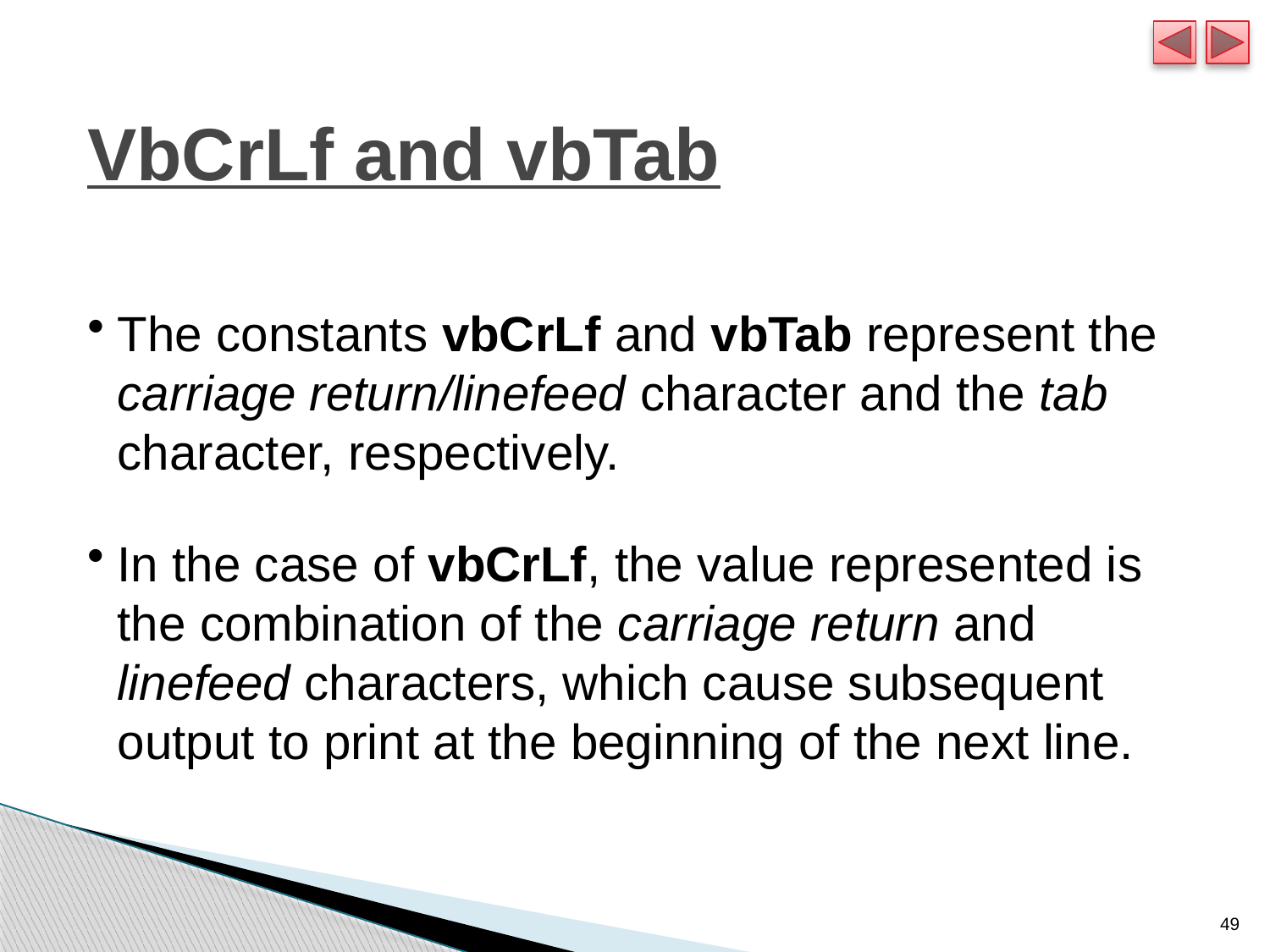

VbCrLf and vbTab
The constants vbCrLf and vbTab represent the carriage return/linefeed character and the tab character, respectively.
In the case of vbCrLf, the value represented is the combination of the carriage return and linefeed characters, which cause subsequent output to print at the beginning of the next line.
49